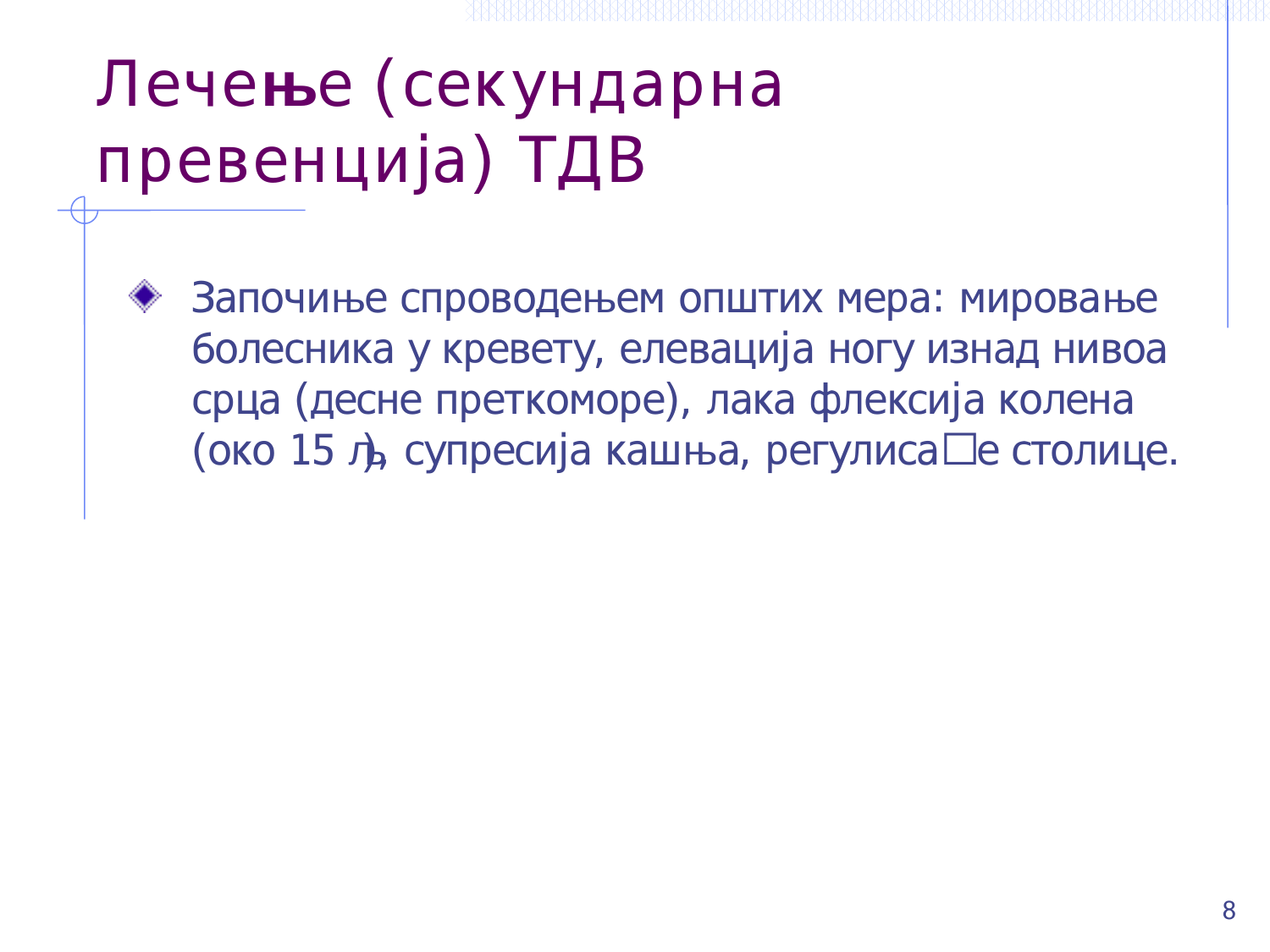

# Лечење (секундарна превенција) ТДВ
Започиње спроводењем општих мера: мировање болесника у кревету, елевација ногу изнад нивоа срца (десне преткоморе), лака флексија колена (око 15 ⁰), супресија кашља, регулисање столице.
8